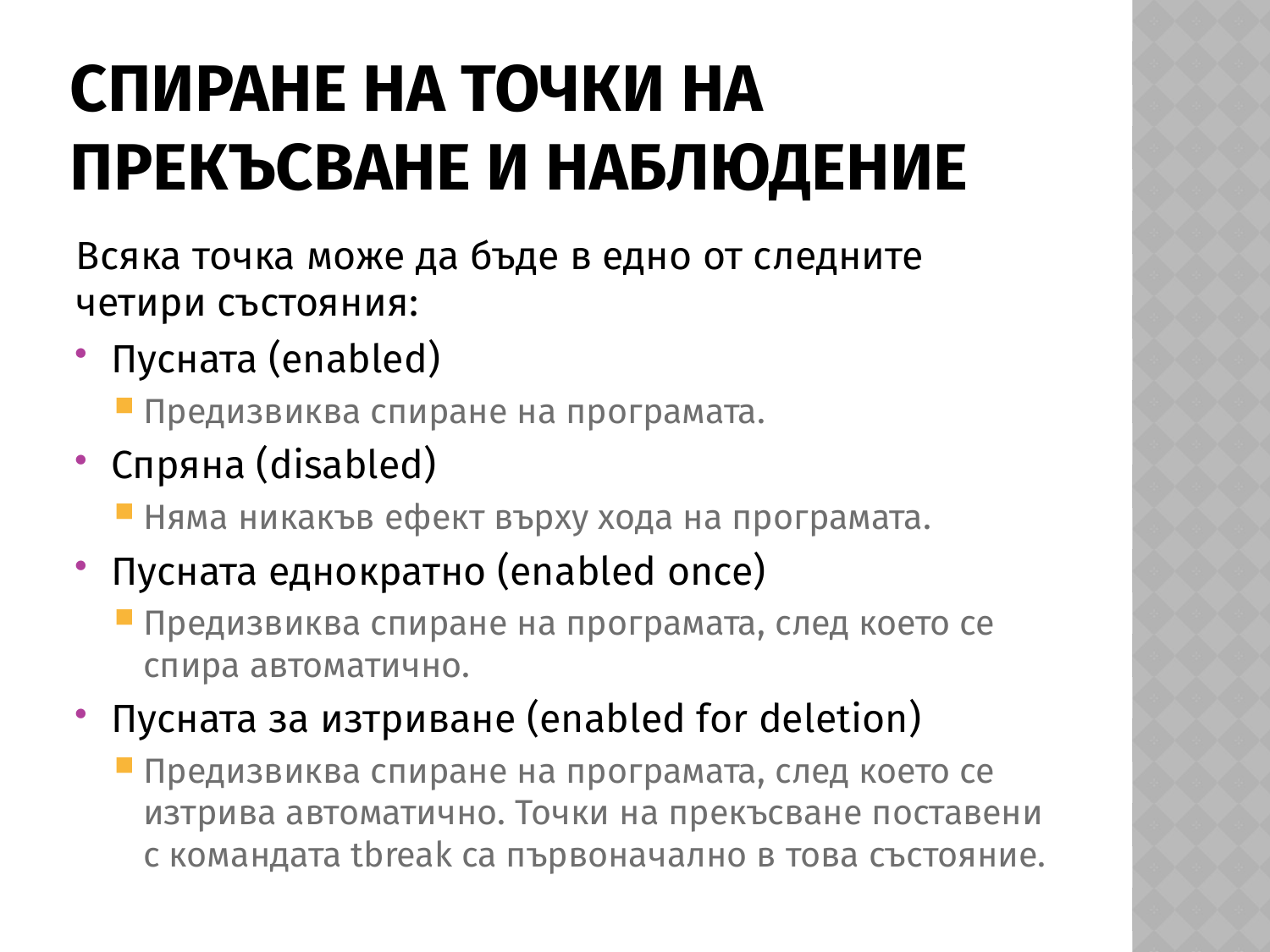

# Спиране на точки на прекъсване и наблюдение
Всяка точка може да бъде в едно от следните четири състояния:
Пусната (enabled)
Предизвиква спиране на програмата.
Спряна (disabled)
Няма никакъв ефект върху хода на програмата.
Пусната еднократно (enabled once)
Предизвиква спиране на програмата, след което се спира автоматично.
Пусната за изтриване (enabled for deletion)
Предизвиква спиране на програмата, след което се изтрива автоматично. Точки на прекъсване поставени с командата tbreak са първоначално в това състояние.